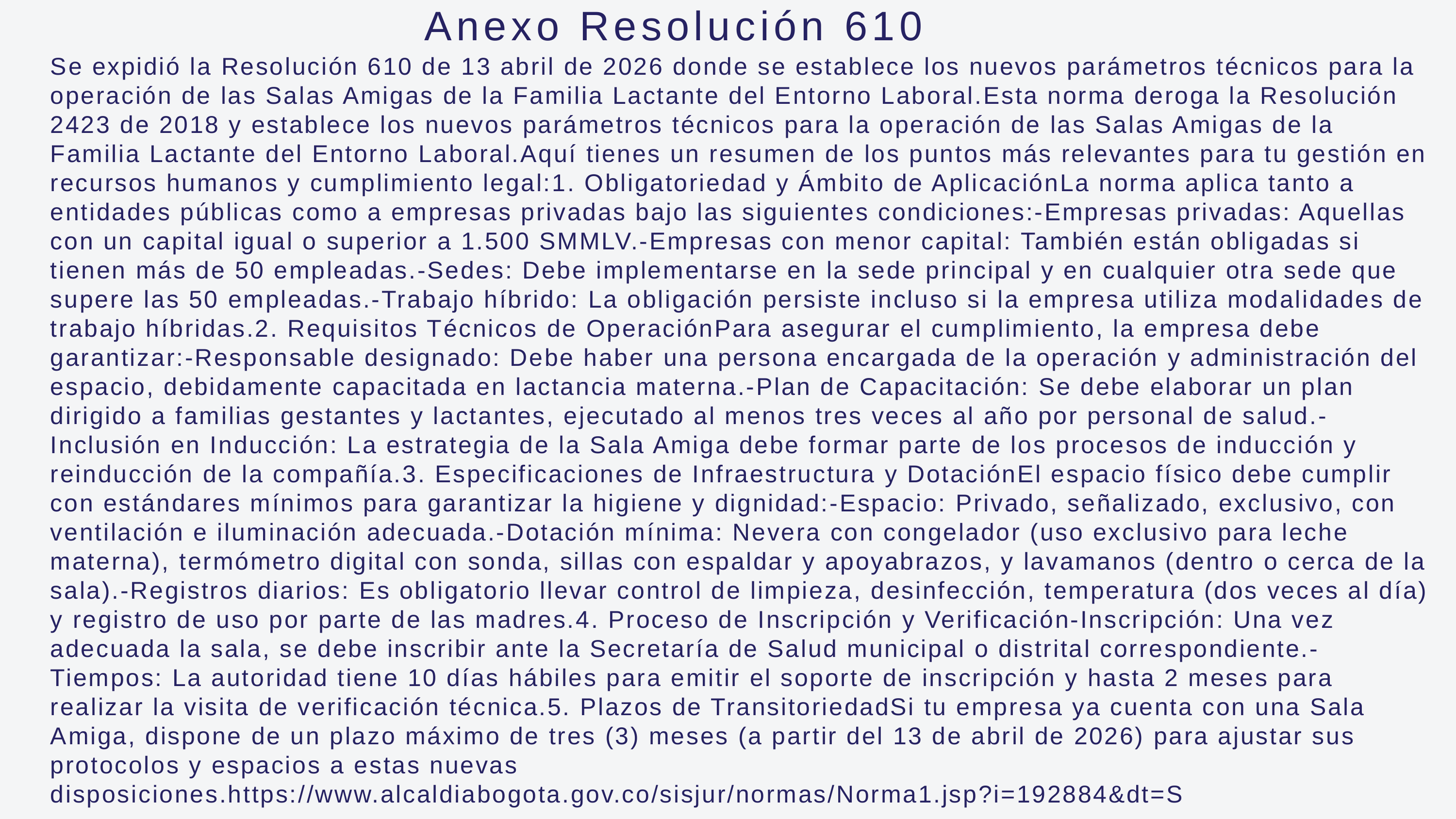

Anexo Resolución 610
Se expidió la Resolución 610 de 13 abril de 2026 donde se establece los nuevos parámetros técnicos para la operación de las Salas Amigas de la Familia Lactante del Entorno Laboral.Esta norma deroga la Resolución 2423 de 2018 y establece los nuevos parámetros técnicos para la operación de las Salas Amigas de la Familia Lactante del Entorno Laboral.Aquí tienes un resumen de los puntos más relevantes para tu gestión en recursos humanos y cumplimiento legal:1. Obligatoriedad y Ámbito de AplicaciónLa norma aplica tanto a entidades públicas como a empresas privadas bajo las siguientes condiciones:-Empresas privadas: Aquellas con un capital igual o superior a 1.500 SMMLV.-Empresas con menor capital: También están obligadas si tienen más de 50 empleadas.-Sedes: Debe implementarse en la sede principal y en cualquier otra sede que supere las 50 empleadas.-Trabajo híbrido: La obligación persiste incluso si la empresa utiliza modalidades de trabajo híbridas.2. Requisitos Técnicos de OperaciónPara asegurar el cumplimiento, la empresa debe garantizar:-Responsable designado: Debe haber una persona encargada de la operación y administración del espacio, debidamente capacitada en lactancia materna.-Plan de Capacitación: Se debe elaborar un plan dirigido a familias gestantes y lactantes, ejecutado al menos tres veces al año por personal de salud.-Inclusión en Inducción: La estrategia de la Sala Amiga debe formar parte de los procesos de inducción y reinducción de la compañía.3. Especificaciones de Infraestructura y DotaciónEl espacio físico debe cumplir con estándares mínimos para garantizar la higiene y dignidad:-Espacio: Privado, señalizado, exclusivo, con ventilación e iluminación adecuada.-Dotación mínima: Nevera con congelador (uso exclusivo para leche materna), termómetro digital con sonda, sillas con espaldar y apoyabrazos, y lavamanos (dentro o cerca de la sala).-Registros diarios: Es obligatorio llevar control de limpieza, desinfección, temperatura (dos veces al día) y registro de uso por parte de las madres.4. Proceso de Inscripción y Verificación-Inscripción: Una vez adecuada la sala, se debe inscribir ante la Secretaría de Salud municipal o distrital correspondiente.-Tiempos: La autoridad tiene 10 días hábiles para emitir el soporte de inscripción y hasta 2 meses para realizar la visita de verificación técnica.5. Plazos de TransitoriedadSi tu empresa ya cuenta con una Sala Amiga, dispone de un plazo máximo de tres (3) meses (a partir del 13 de abril de 2026) para ajustar sus protocolos y espacios a estas nuevas disposiciones.https://www.alcaldiabogota.gov.co/sisjur/normas/Norma1.jsp?i=192884&dt=S